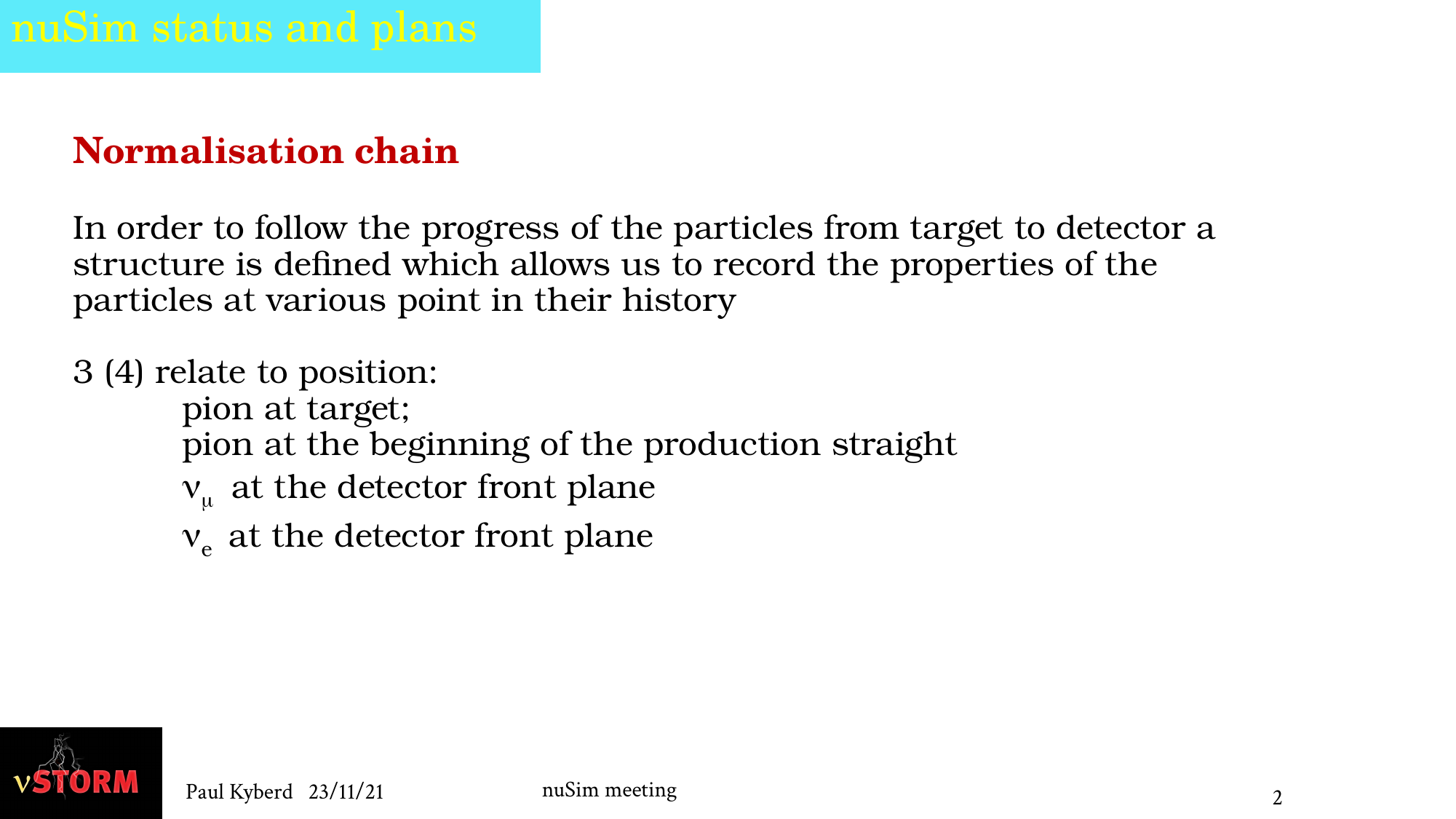

nuSim status and plans
Normalisation chain

In order to follow the progress of the particles from target to detector a structure is defined which allows us to record the properties of the particles at various point in their history

3 (4) relate to position:
	pion at target;
	pion at the beginning of the production straight
	νμ at the detector front plane
	νe at the detector front plane

nuSim meeting
Paul Kyberd   23/11/21
2